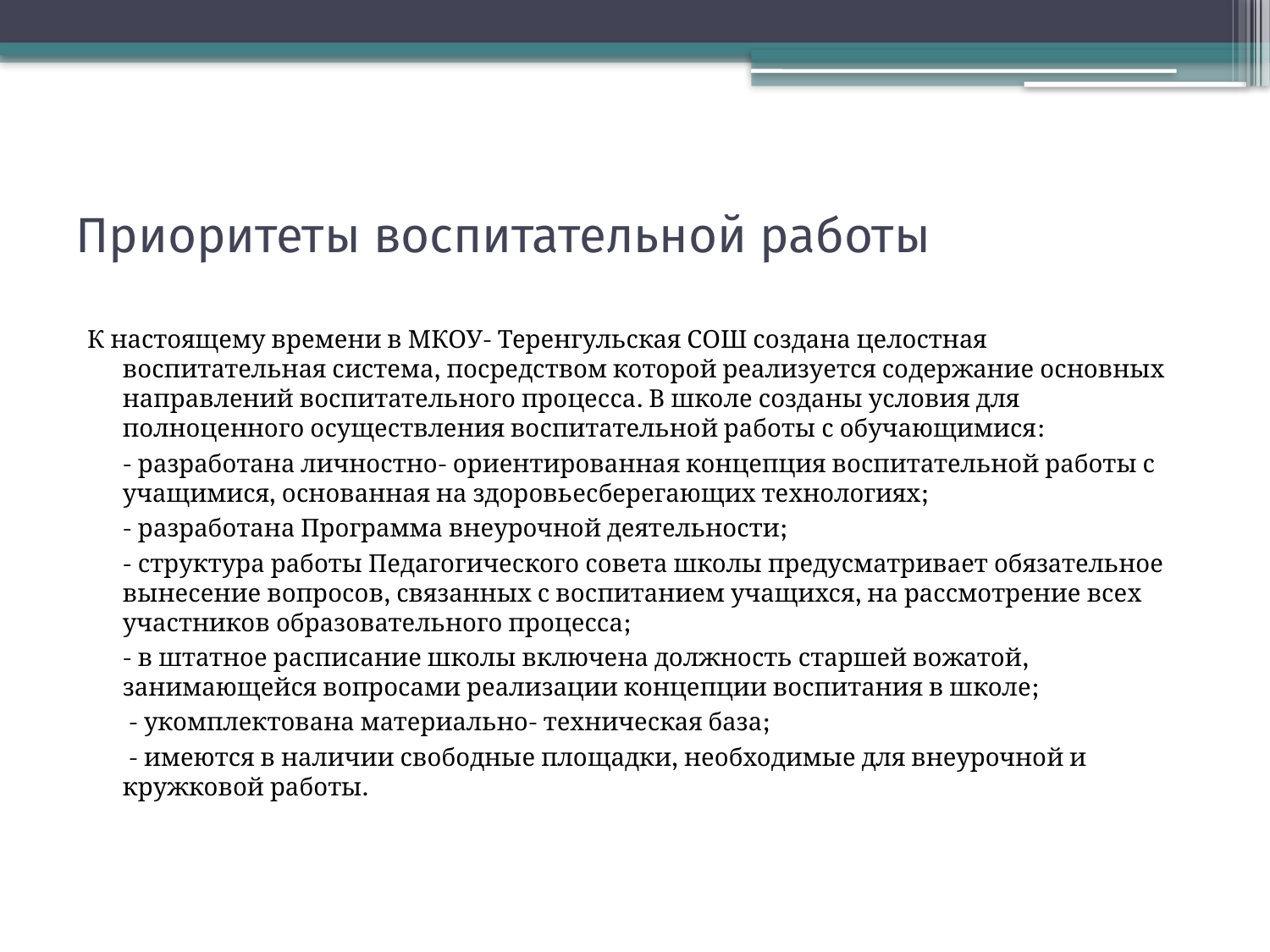

# Приоритеты воспитательной работы
К настоящему времени в МКОУ- Теренгульская СОШ создана целостная воспитательная система, посредством которой реализуется содержание основных направлений воспитательного процесса. В школе созданы условия для полноценного осуществления воспитательной работы с обучающимися:
      - разработана личностно- ориентированная концепция воспитательной работы с учащимися, основанная на здоровьесберегающих технологиях;
      - разработана Программа внеурочной деятельности;
      - структура работы Педагогического совета школы предусматривает обязательное вынесение вопросов, связанных с воспитанием учащихся, на рассмотрение всех участников образовательного процесса;
      - в штатное расписание школы включена должность старшей вожатой, занимающейся вопросами реализации концепции воспитания в школе;
       - укомплектована материально- техническая база;
       - имеются в наличии свободные площадки, необходимые для внеурочной и кружковой работы.